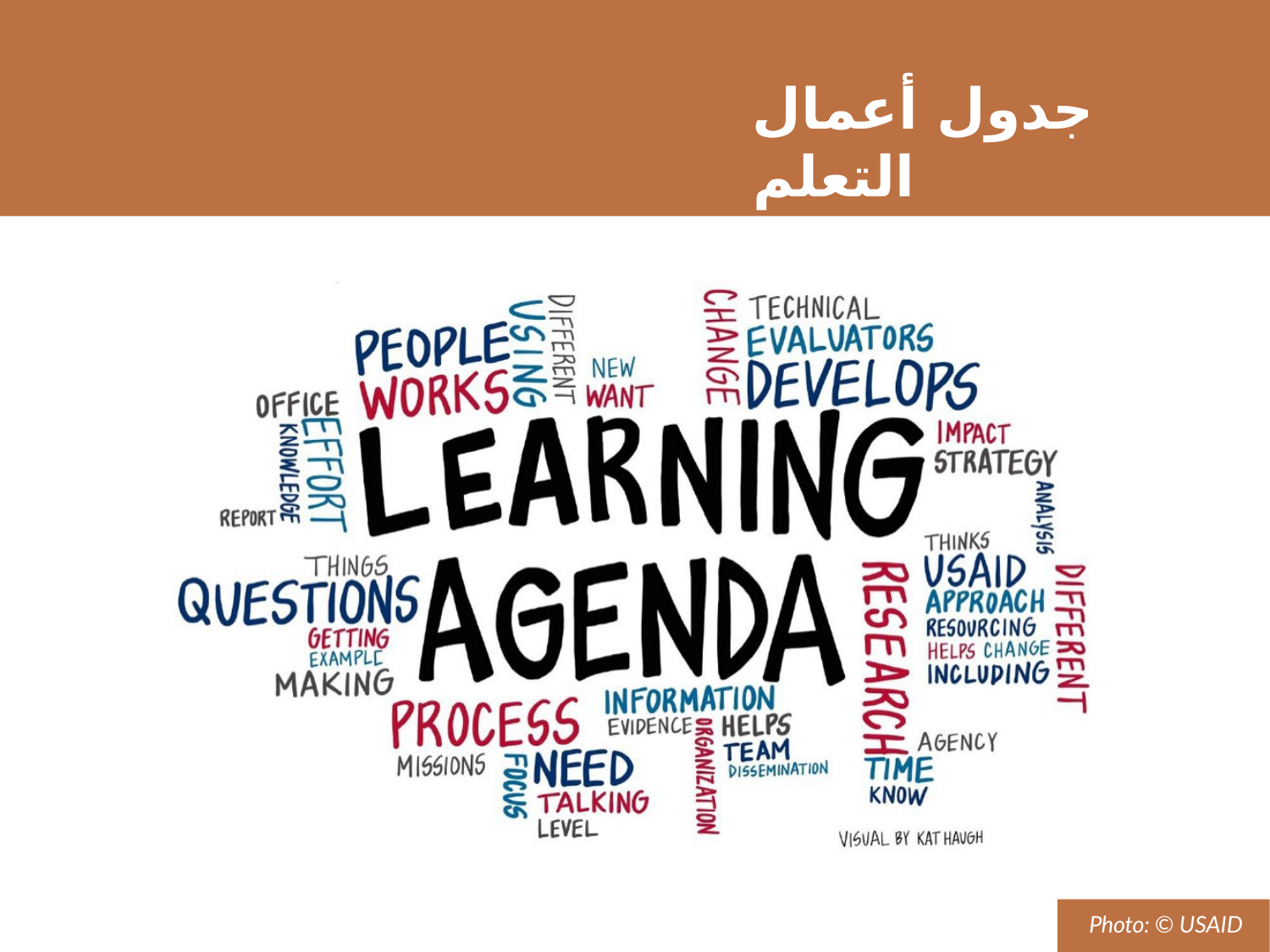

# جدول أعمال التعلم

Photo: © USAID